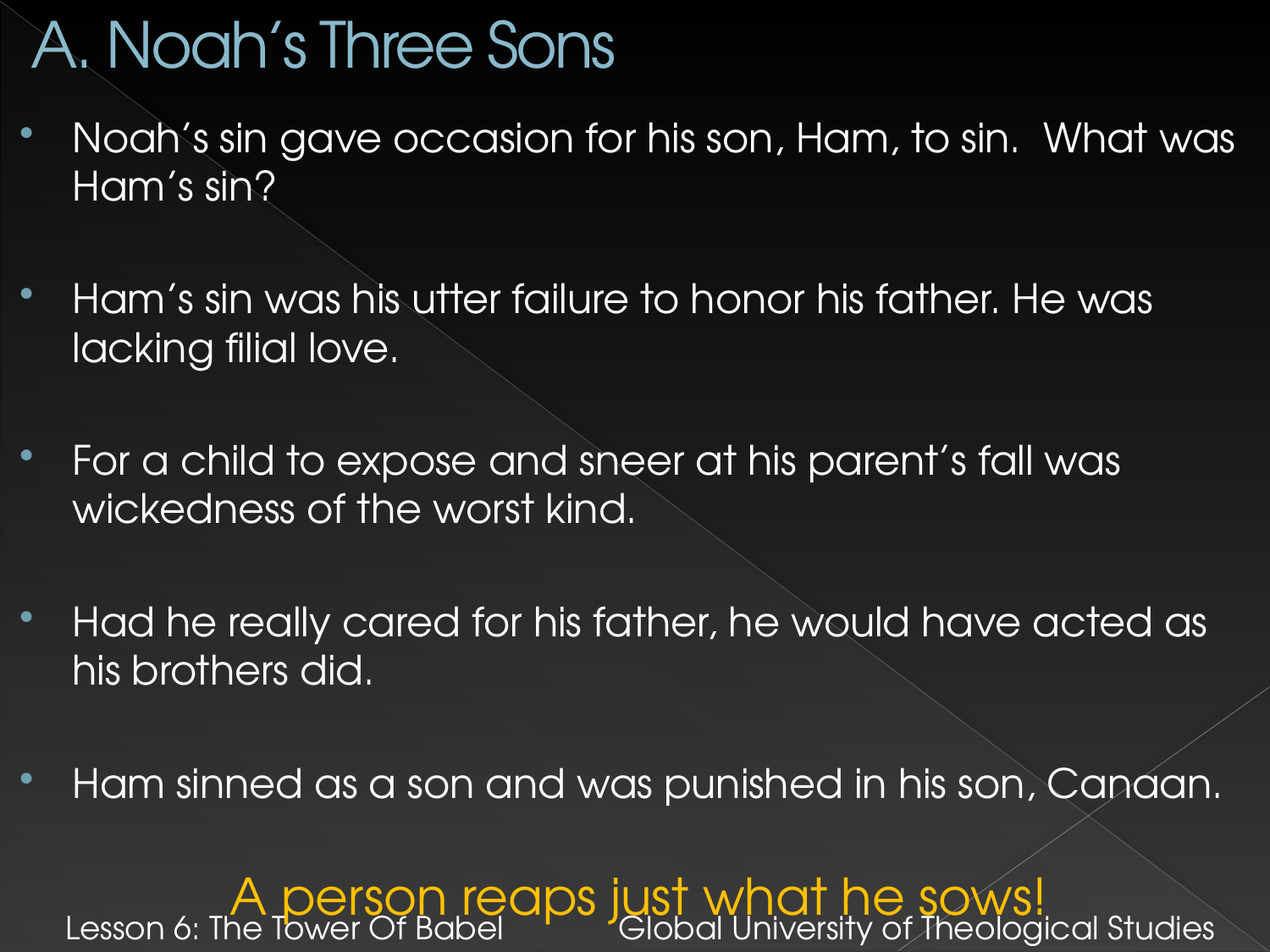

# A. Noah’s Three Sons
Noah’s sin gave occasion for his son, Ham, to sin.  What was Ham’s sin?

Ham’s sin was his utter failure to honor his father. He was lacking filial love.

For a child to expose and sneer at his parent’s fall was wickedness of the worst kind.

Had he really cared for his father, he would have acted as his brothers did.

Ham sinned as a son and was punished in his son, Canaan.

A person reaps just what he sows!
Lesson 6: The Tower Of Babel             Global University of Theological Studies